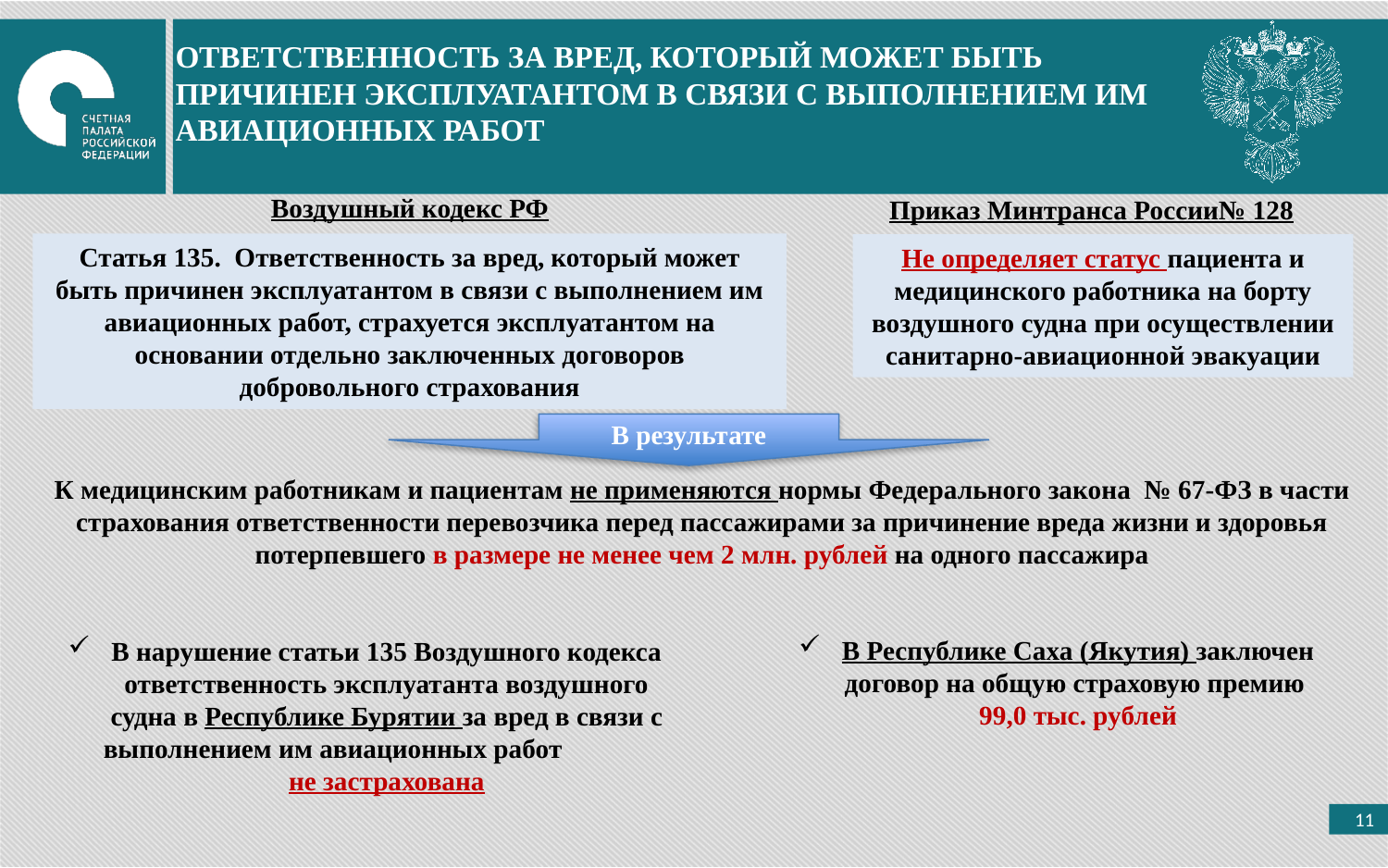

ОТВЕТСТВЕННОСТЬ ЗА ВРЕД, КОТОРЫЙ МОЖЕТ БЫТЬ ПРИЧИНЕН ЭКСПЛУАТАНТОМ В СВЯЗИ С ВЫПОЛНЕНИЕМ ИМ АВИАЦИОННЫХ РАБОТ
Воздушный кодекс РФ
Приказ Минтранса России№ 128
Статья 135.  Ответственность за вред, который может быть причинен эксплуатантом в связи с выполнением им авиационных работ, страхуется эксплуатантом на основании отдельно заключенных договоров добровольного страхования
Не определяет статус пациента и медицинского работника на борту воздушного судна при осуществлении санитарно-авиационной эвакуации
В результате
К медицинским работникам и пациентам не применяются нормы Федерального закона  № 67-ФЗ в части страхования ответственности перевозчика перед пассажирами за причинение вреда жизни и здоровья потерпевшего в размере не менее чем 2 млн. рублей на одного пассажира
В Республике Саха (Якутия) заключен договор на общую страховую премию
99,0 тыс. рублей
В нарушение статьи 135 Воздушного кодекса ответственность эксплуатанта воздушного судна в Республике Бурятии за вред в связи с выполнением им авиационных работ                 не застрахована